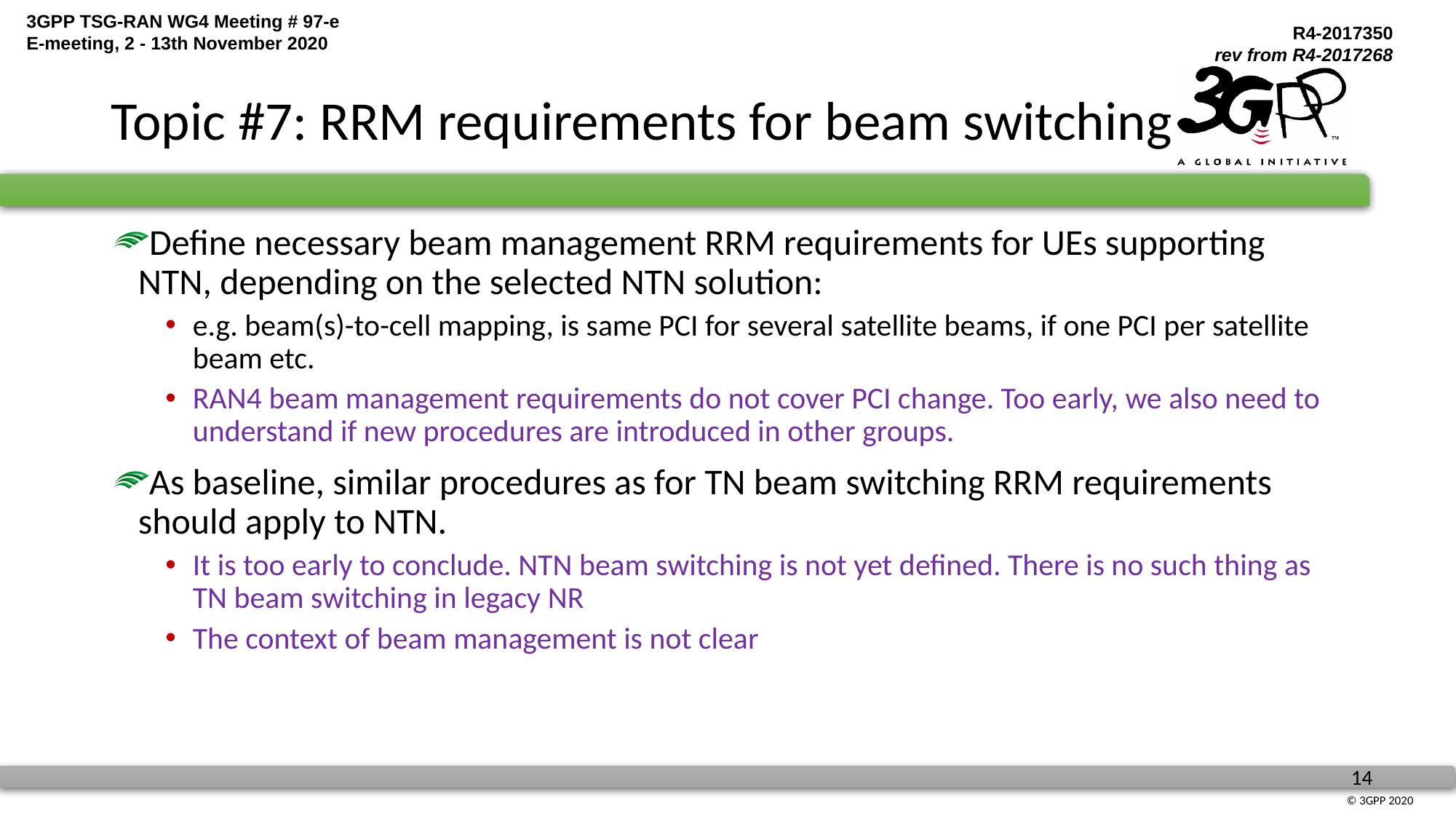

# Topic #7: RRM requirements for beam switching
Define necessary beam management RRM requirements for UEs supporting NTN, depending on the selected NTN solution:
e.g. beam(s)-to-cell mapping, is same PCI for several satellite beams, if one PCI per satellite beam etc.
RAN4 beam management requirements do not cover PCI change. Too early, we also need to understand if new procedures are introduced in other groups.
As baseline, similar procedures as for TN beam switching RRM requirements should apply to NTN.
It is too early to conclude. NTN beam switching is not yet defined. There is no such thing as TN beam switching in legacy NR
The context of beam management is not clear